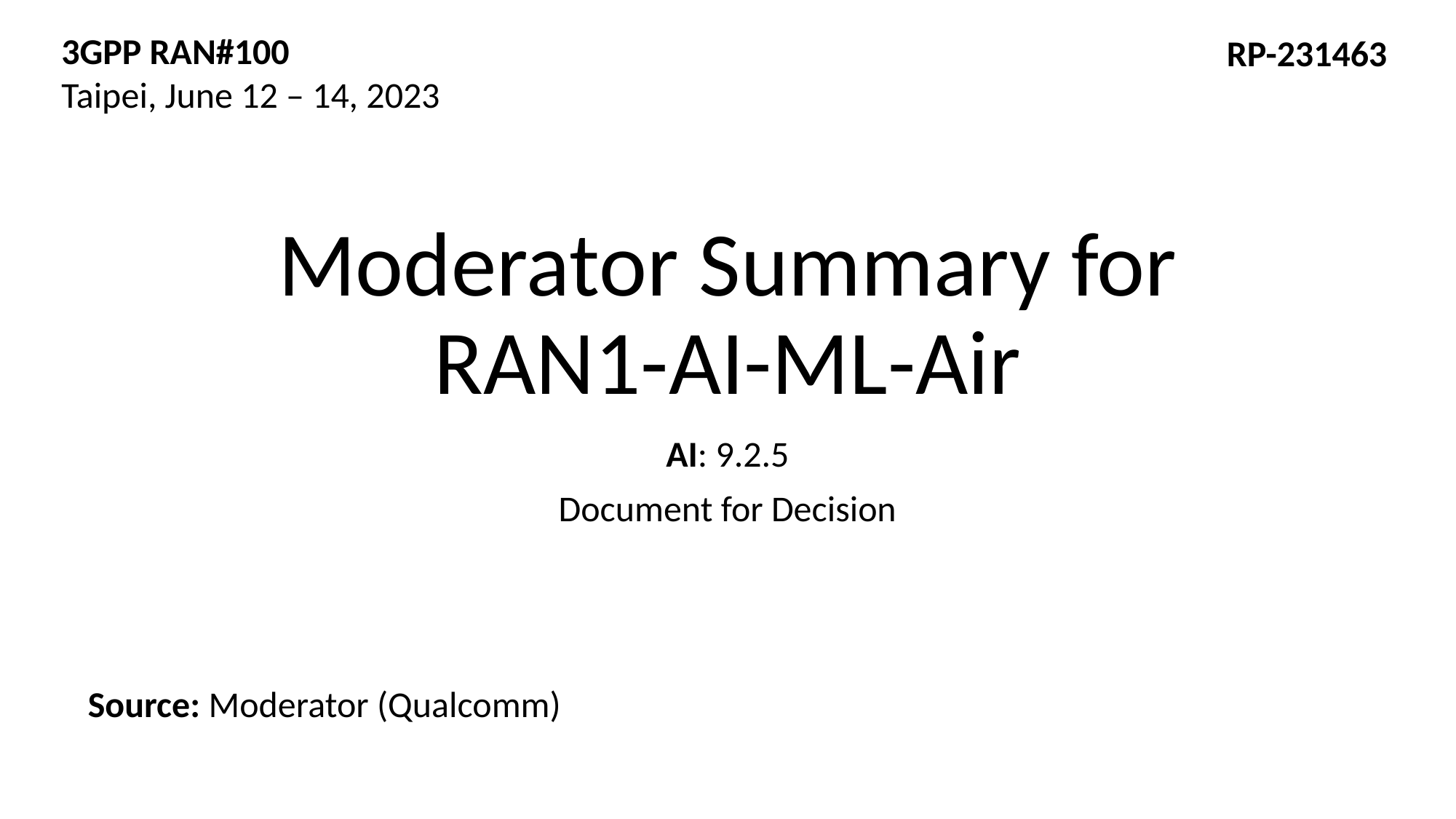

3GPP RAN#100
Taipei, June 12 – 14, 2023
RP-231463
# Moderator Summary for RAN1-AI-ML-Air
AI: 9.2.5
Document for Decision
Source: Moderator (Qualcomm)